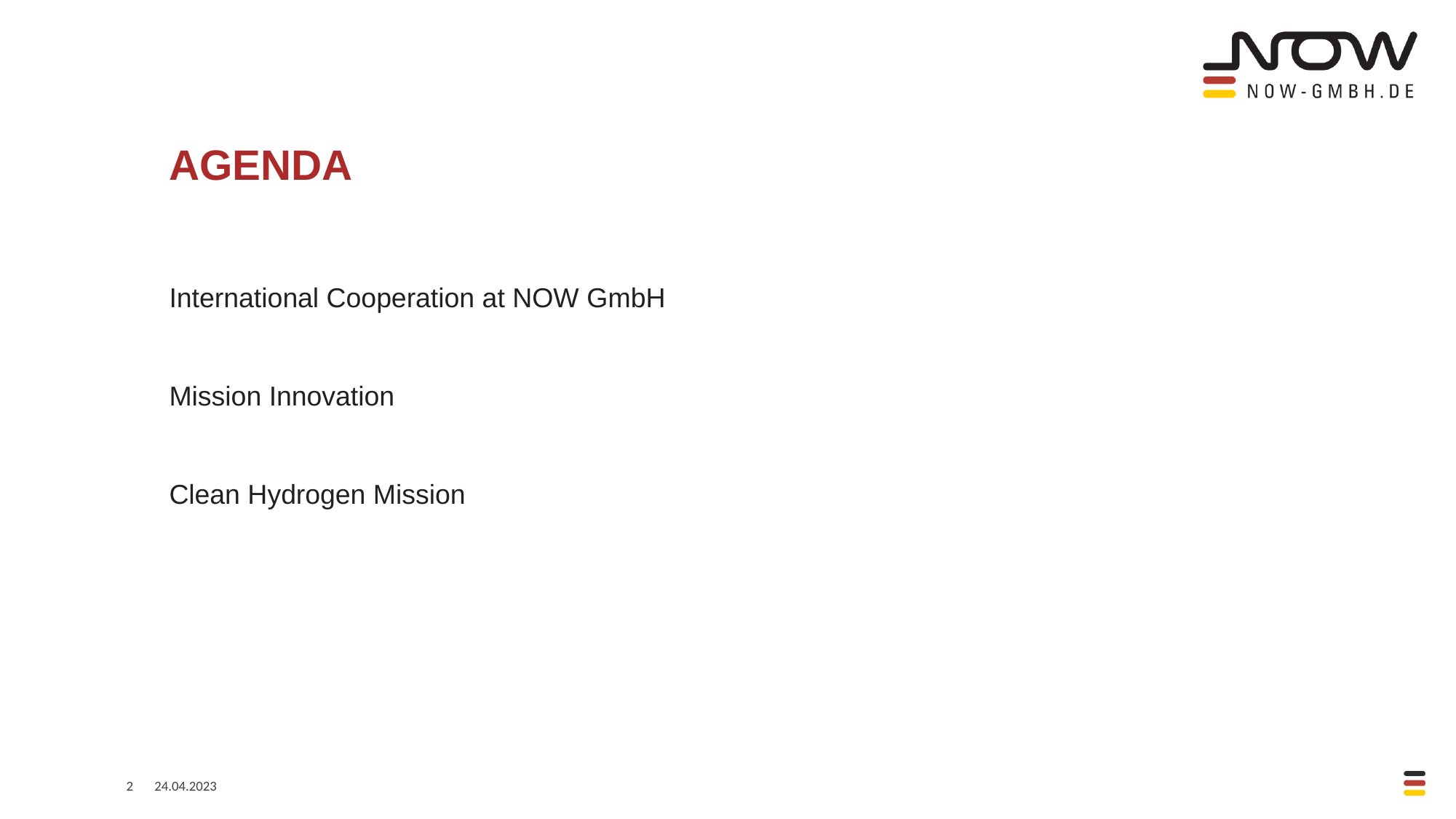

# Agenda
International Cooperation at NOW GmbH

Mission Innovation

Clean Hydrogen Mission
2
24.04.2023